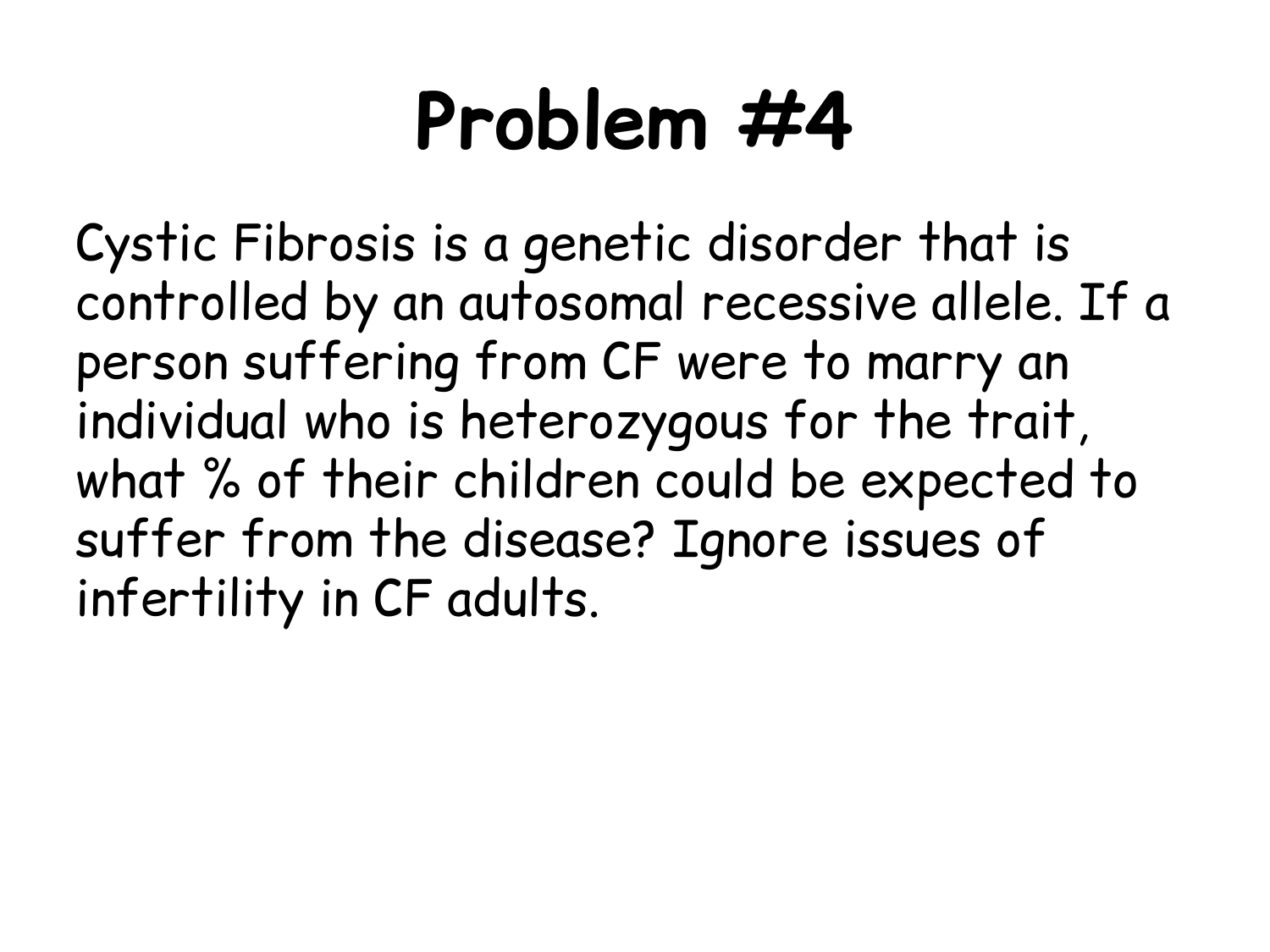

# Problem #4
Cystic Fibrosis is a genetic disorder that is controlled by an autosomal recessive allele. If a
person suffering from CF were to marry an individual who is heterozygous for the trait, what % of their children could be expected to suffer from the disease? Ignore issues of infertility in CF adults.